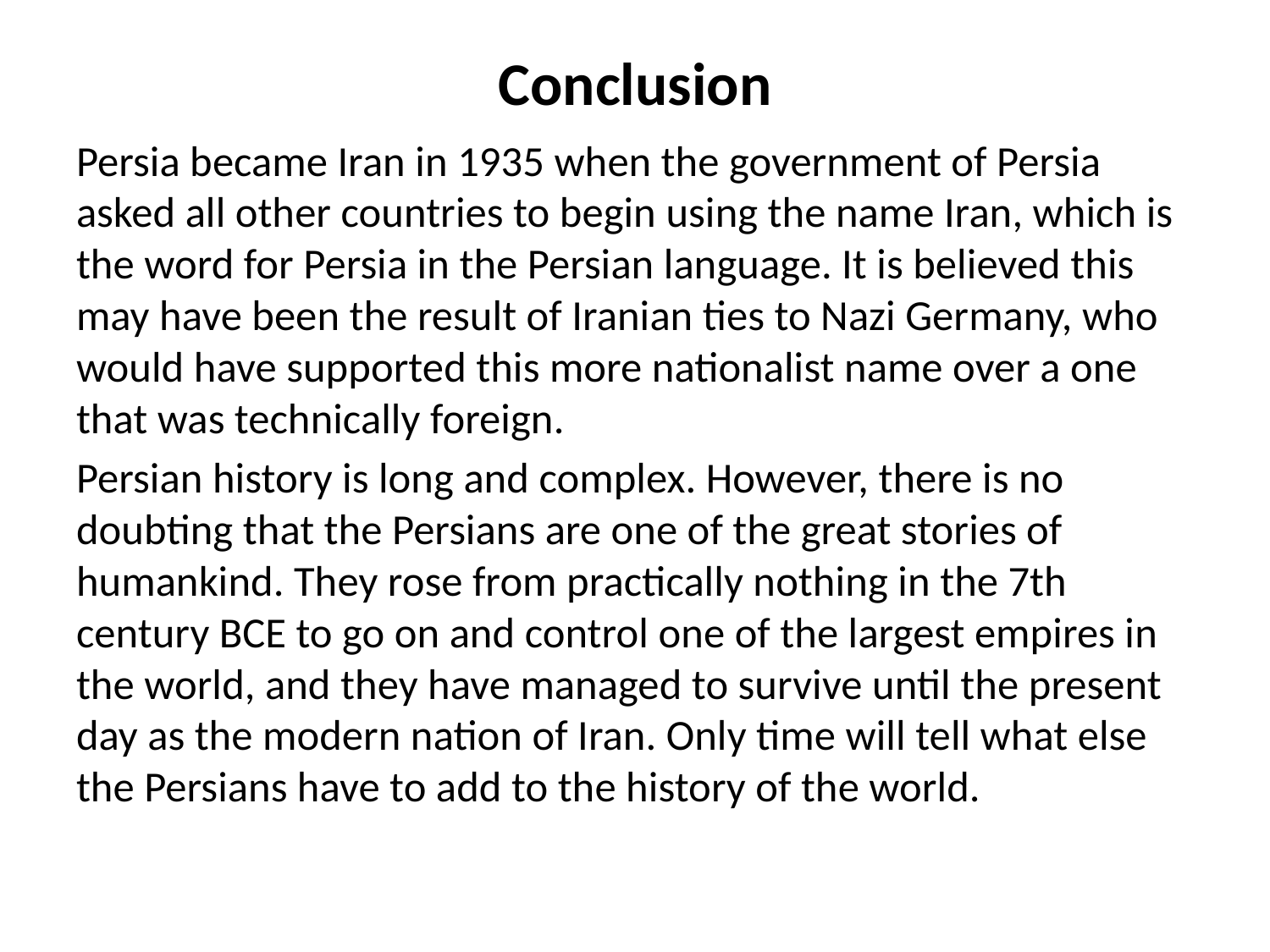

# Conclusion
Persia became Iran in 1935 when the government of Persia asked all other countries to begin using the name Iran, which is the word for Persia in the Persian language. It is believed this may have been the result of Iranian ties to Nazi Germany, who would have supported this more nationalist name over a one that was technically foreign.
Persian history is long and complex. However, there is no doubting that the Persians are one of the great stories of humankind. They rose from practically nothing in the 7th century BCE to go on and control one of the largest empires in the world, and they have managed to survive until the present day as the modern nation of Iran. Only time will tell what else the Persians have to add to the history of the world.